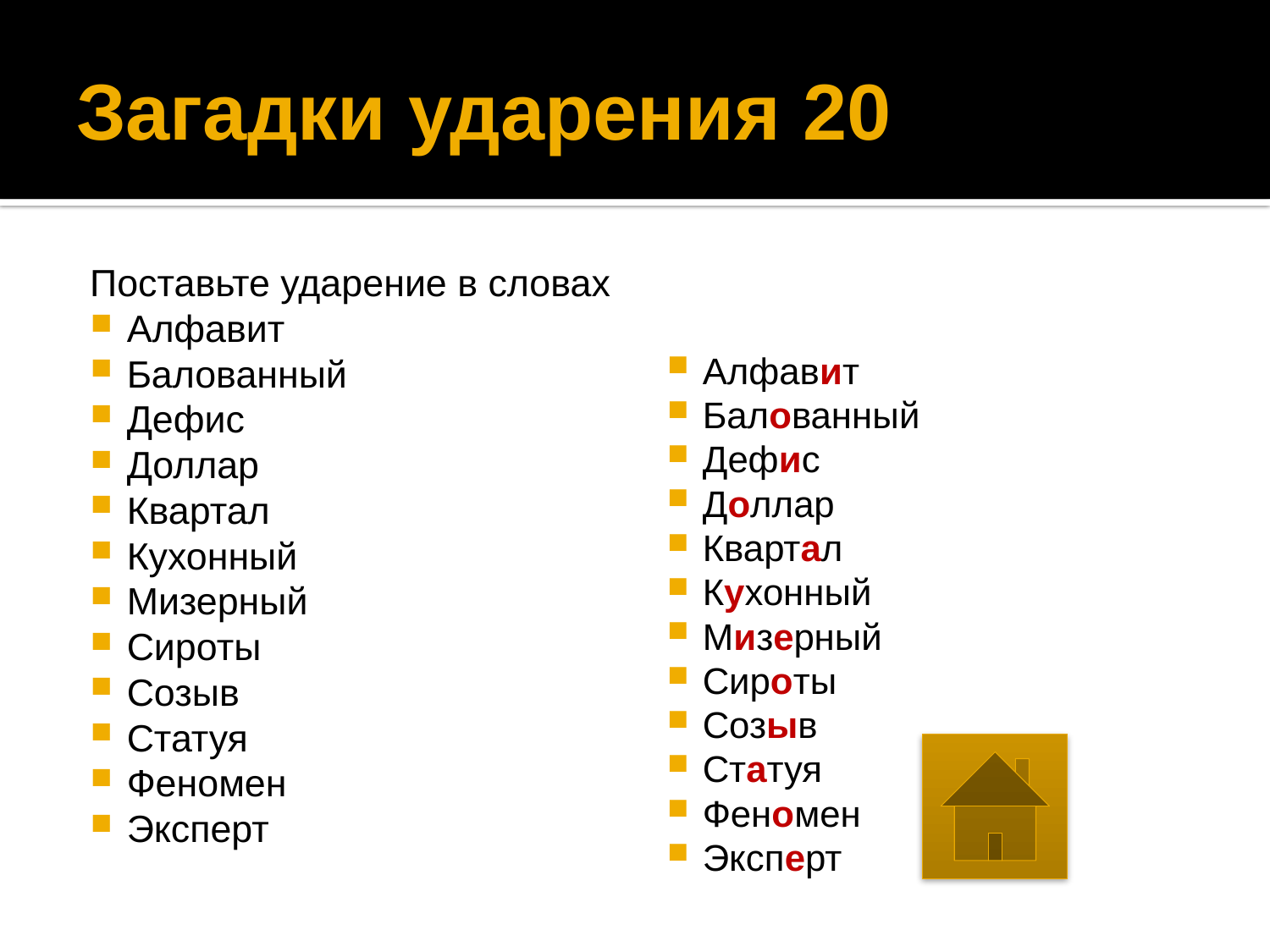

# Загадки ударения 20
Поставьте ударение в словах
Алфавит
Балованный
Дефис
Доллар
Квартал
Кухонный
Мизерный
Сироты
Созыв
Статуя
Феномен
Эксперт

Алфавит
Балованный
Дефис
Доллар
Квартал
Кухонный
Мизерный
Сироты
Созыв
Статуя
Феномен
Эксперт